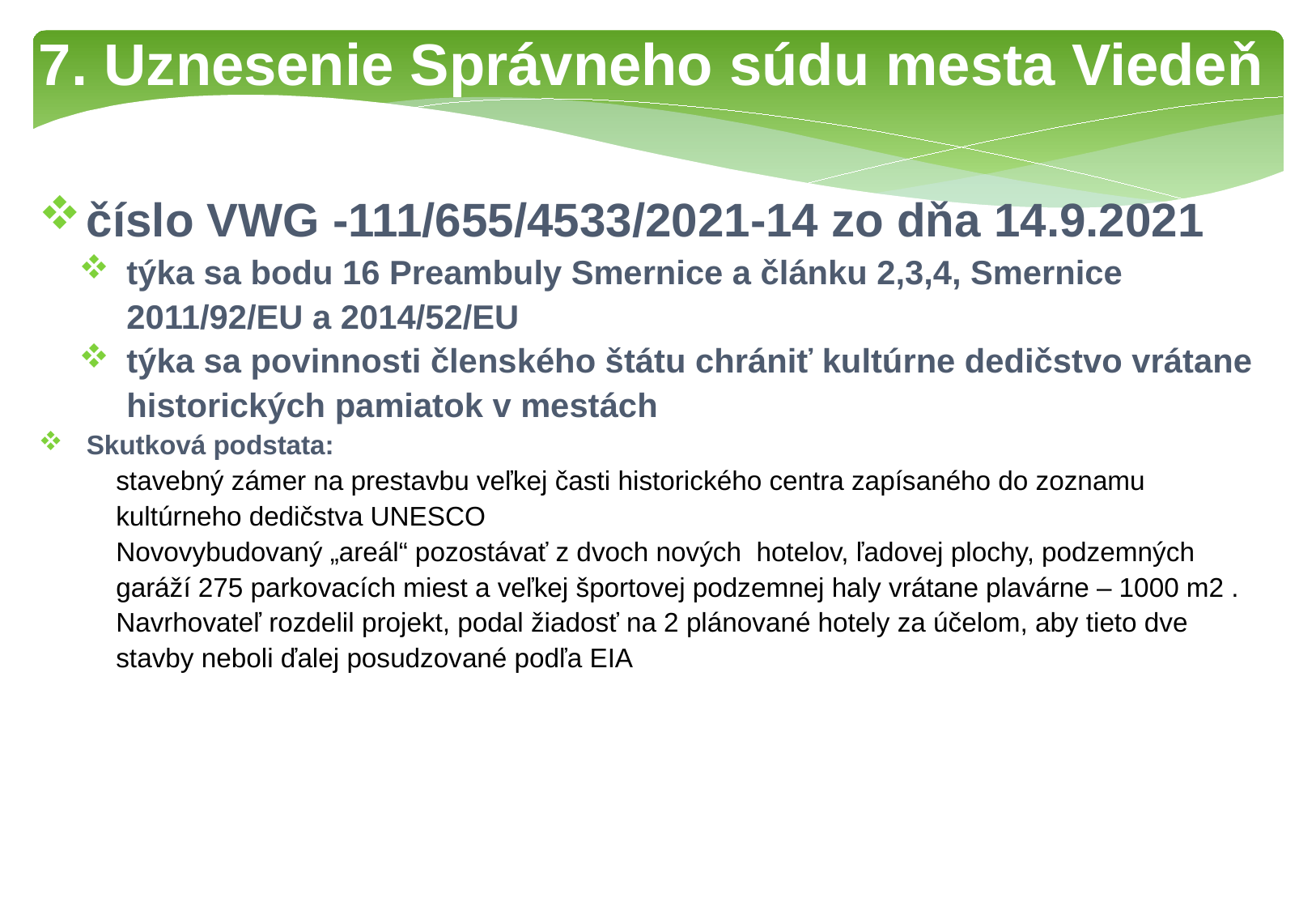

7. Uznesenie Správneho súdu mesta Viedeň
číslo VWG -111/655/4533/2021-14 zo dňa 14.9.2021
týka sa bodu 16 Preambuly Smernice a článku 2,3,4, Smernice 2011/92/EU a 2014/52/EU
týka sa povinnosti členského štátu chrániť kultúrne dedičstvo vrátane historických pamiatok v mestách
Skutková podstata:
stavebný zámer na prestavbu veľkej časti historického centra zapísaného do zoznamu kultúrneho dedičstva UNESCO
Novovybudovaný „areál“ pozostávať z dvoch nových  hotelov, ľadovej plochy, podzemných garáží 275 parkovacích miest a veľkej športovej podzemnej haly vrátane plavárne – 1000 m2 .
Navrhovateľ rozdelil projekt, podal žiadosť na 2 plánované hotely za účelom, aby tieto dve stavby neboli ďalej posudzované podľa EIA